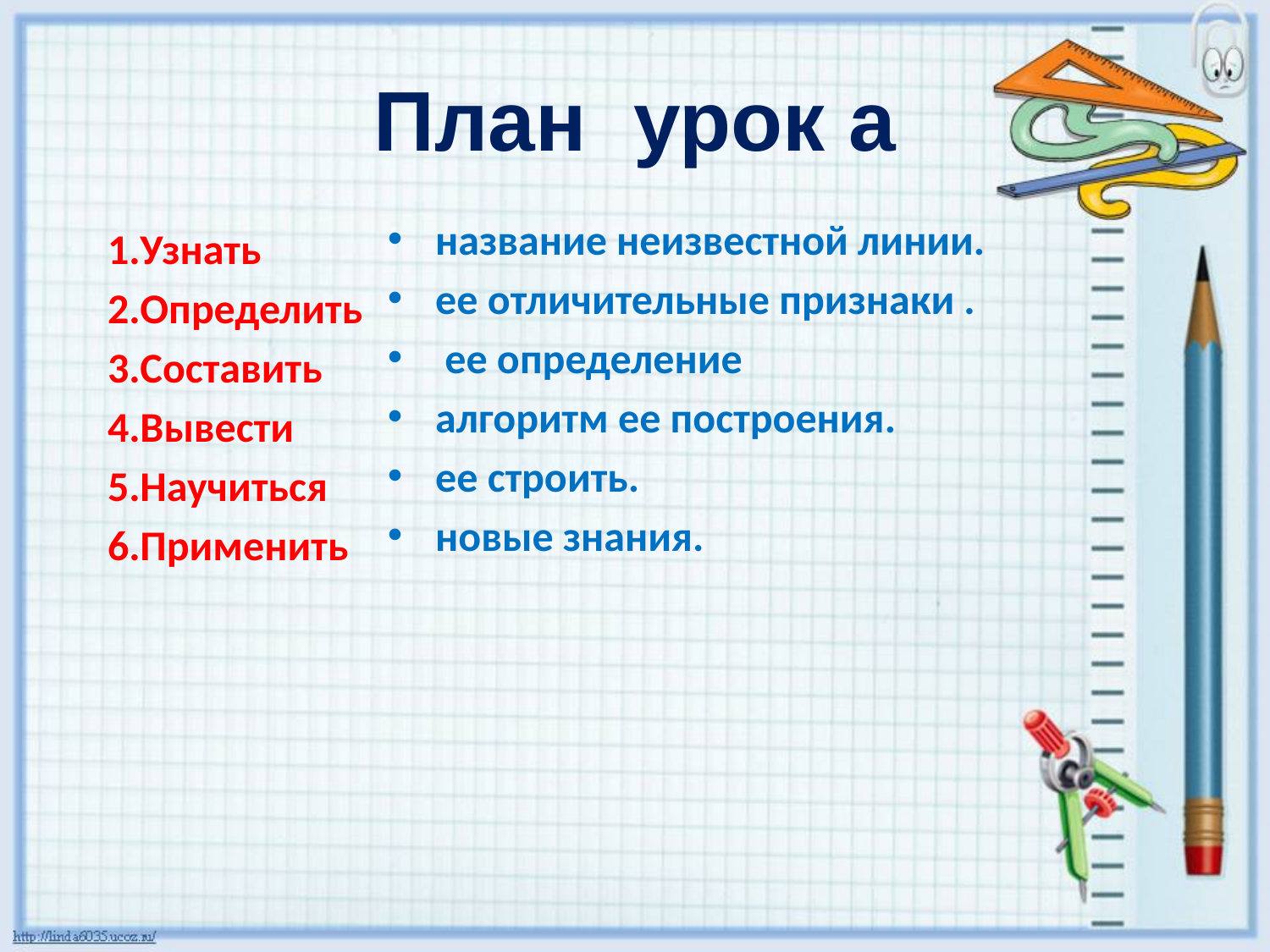

# План  урок а
название неизвестной линии.
ее отличительные признаки .
 ее определение
алгоритм ее построения.
ее строить.
новые знания.

1.Узнать
2.Определить
3.Составить
4.Вывести
5.Научиться
6.Применить